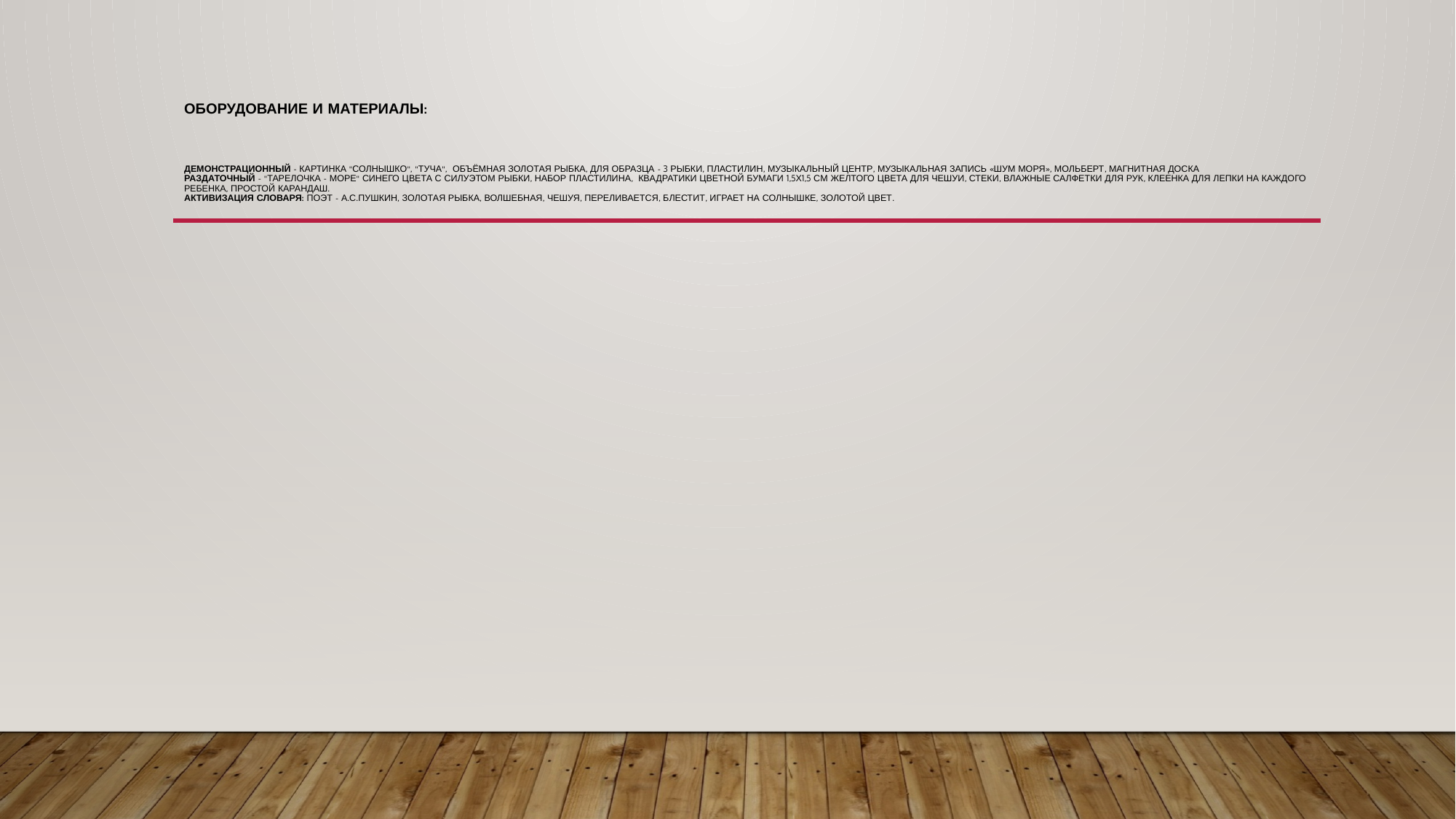

# Оборудование и материалы: Демонстрационный - картинка "Солнышко", "Туча",  объёмная Золотая рыбка, для образца - 3 рыбки, пластилин, музыкальный центр, музыкальная запись «Шум моря», мольберт, магнитная доска Раздаточный - "тарелочка - море" синего цвета с силуэтом рыбки, набор пластилина,  квадратики цветной бумаги 1,5х1,5 см желтого цвета для чешуи, стеки, влажные салфетки для рук, клеенка для лепки на каждого ребенка, простой карандаш. Активизация словаря: поэт - А.С.Пушкин, золотая рыбка, волшебная, чешуя, переливается, блестит, играет на солнышке, золотой цвет.